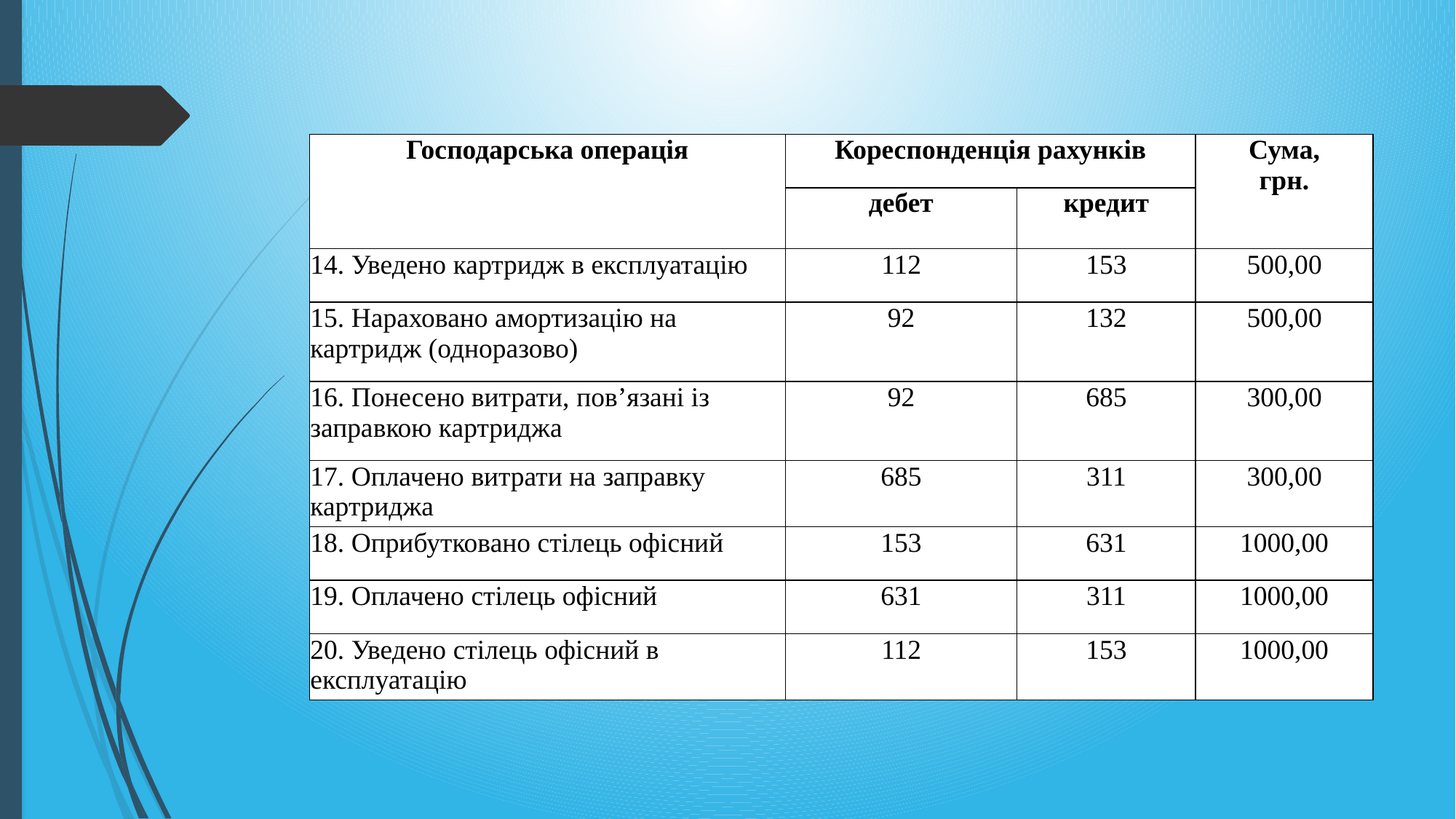

#
| Господарська операція | Кореспонденція рахунків |  | Сума, грн. |
| --- | --- | --- | --- |
|  | дебет | кредит |  |
| 14. Уведено картридж в експлуатацію | 112 | 153 | 500,00 |
| 15. Нараховано амортизацію на картридж (одноразово) | 92 | 132 | 500,00 |
| 16. Понесено витрати, пов’язані із заправкою картриджа | 92 | 685 | 300,00 |
| 17. Оплачено витрати на заправку картриджа | 685 | 311 | 300,00 |
| 18. Оприбутковано стілець офісний | 153 | 631 | 1000,00 |
| 19. Оплачено стілець офісний | 631 | 311 | 1000,00 |
| 20. Уведено стілець офісний в експлуатацію | 112 | 153 | 1000,00 |